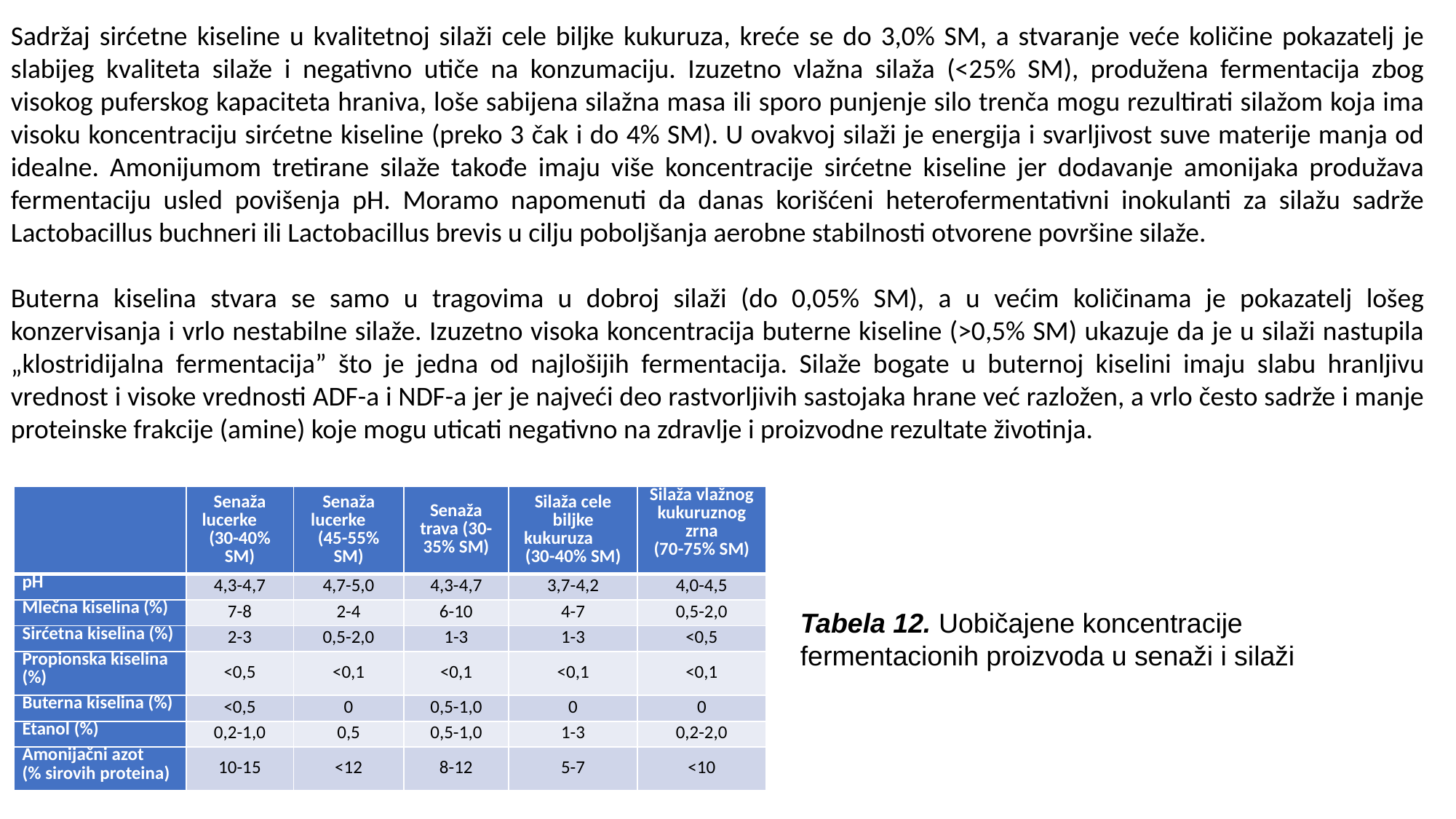

Sadržaj sirćetne kiseline u kvalitetnoj silaži cele biljke kukuruza, kreće se do 3,0% SM, a stvaranje veće količine pokazatelj je slabijeg kvaliteta silaže i negativno utiče na konzumaciju. Izuzetno vlažna silaža (˂25% SM), produžena fermentacija zbog visokog puferskog kapaciteta hraniva, loše sabijena silažna masa ili sporo punjenje silo trenča mogu rezultirati silažom koja ima visoku koncentraciju sirćetne kiseline (preko 3 čak i do 4% SM). U ovakvoj silaži je energija i svarljivost suve materije manja od idealne. Amonijumom tretirane silaže takođe imaju više koncentracije sirćetne kiseline jer dodavanje amonijaka produžava fermentaciju usled povišenja pH. Moramo napomenuti da danas korišćeni heterofermentativni inokulanti za silažu sadrže Lactobacillus buchneri ili Lactobacillus brevis u cilju poboljšanja aerobne stabilnosti otvorene površine silaže.

Buterna kiselina stvara se samo u tragovima u dobroj silaži (do 0,05% SM), a u većim količinama je pokazatelj lošeg konzervisanja i vrlo nestabilne silaže. Izuzetno visoka koncentracija buterne kiseline (>0,5% SM) ukazuje da je u silaži nastupila „klostridijalna fermentacija” što je jedna od najlošijih fermentacija. Silaže bogate u buternoj kiselini imaju slabu hranljivu vrednost i visoke vrednosti ADF-a i NDF-a jer je najveći deo rastvorljivih sastojaka hrane već razložen, a vrlo često sadrže i manje proteinske frakcije (amine) koje mogu uticati negativno na zdravlje i proizvodne rezultate životinja.
|  | Senaža lucerke (30-40% SM) | Senaža lucerke (45-55% SM) | Senaža trava (30-35% SM) | Silaža cele biljke kukuruza (30-40% SM) | Silaža vlažnog kukuruznog zrna (70-75% SM) |
| --- | --- | --- | --- | --- | --- |
| pH | 4,3-4,7 | 4,7-5,0 | 4,3-4,7 | 3,7-4,2 | 4,0-4,5 |
| Mlečna kiselina (%) | 7-8 | 2-4 | 6-10 | 4-7 | 0,5-2,0 |
| Sirćetna kiselina (%) | 2-3 | 0,5-2,0 | 1-3 | 1-3 | <0,5 |
| Propionska kiselina (%) | <0,5 | <0,1 | <0,1 | <0,1 | <0,1 |
| Buterna kiselina (%) | <0,5 | 0 | 0,5-1,0 | 0 | 0 |
| Etanol (%) | 0,2-1,0 | 0,5 | 0,5-1,0 | 1-3 | 0,2-2,0 |
| Amonijačni azot (% sirovih proteina) | 10-15 | <12 | 8-12 | 5-7 | <10 |
Tabela 12. Uobičajene koncentracije fermentacionih proizvoda u senaži i silaži